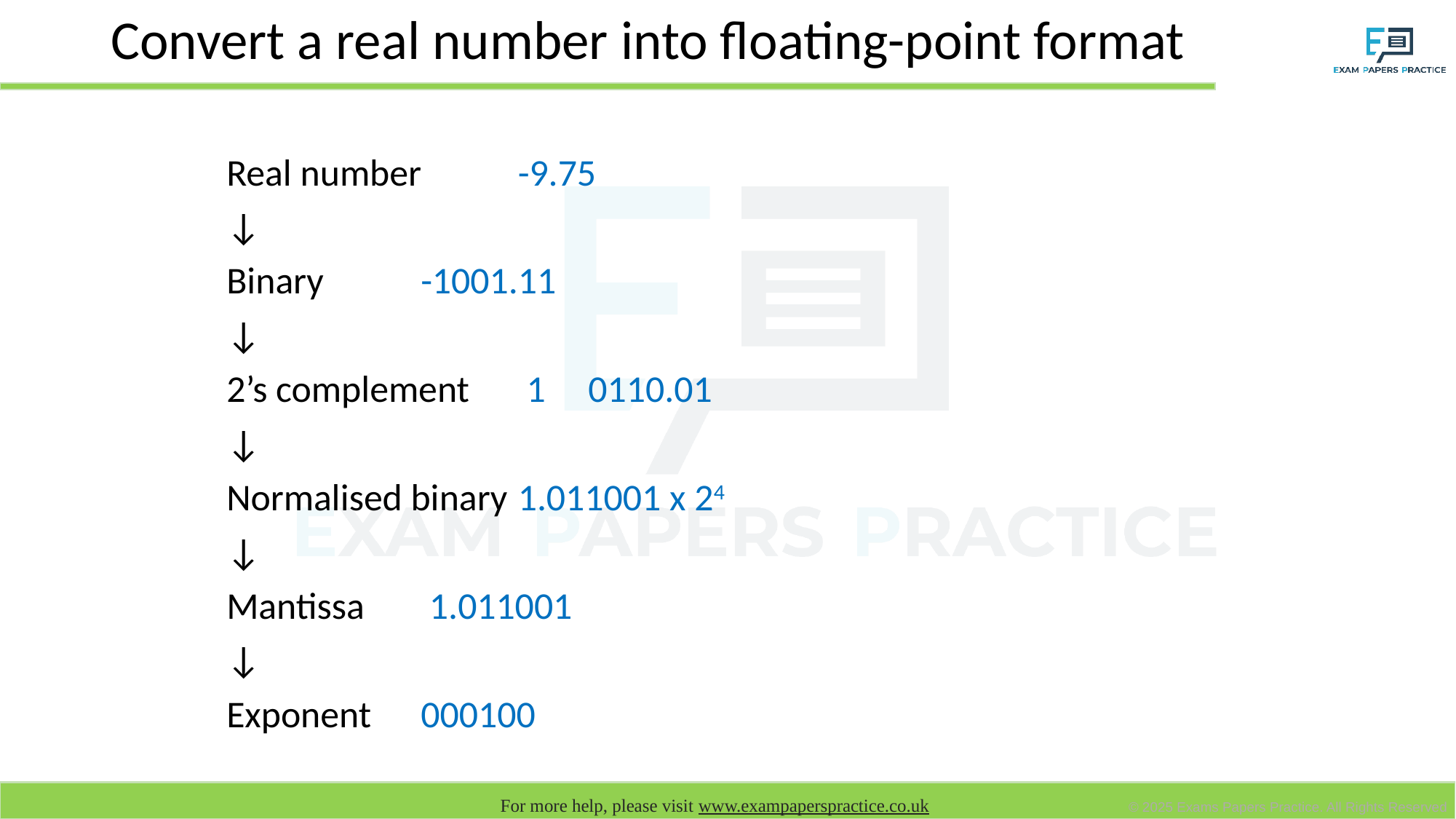

# Convert a real number into floating-point format
Real number 			-9.75
↓
Binary				-1001.11
↓
2’s complement		 1     0110.01
↓
Normalised binary		1.011001 x 24
↓
Mantissa			 1.011001
↓
Exponent			000100